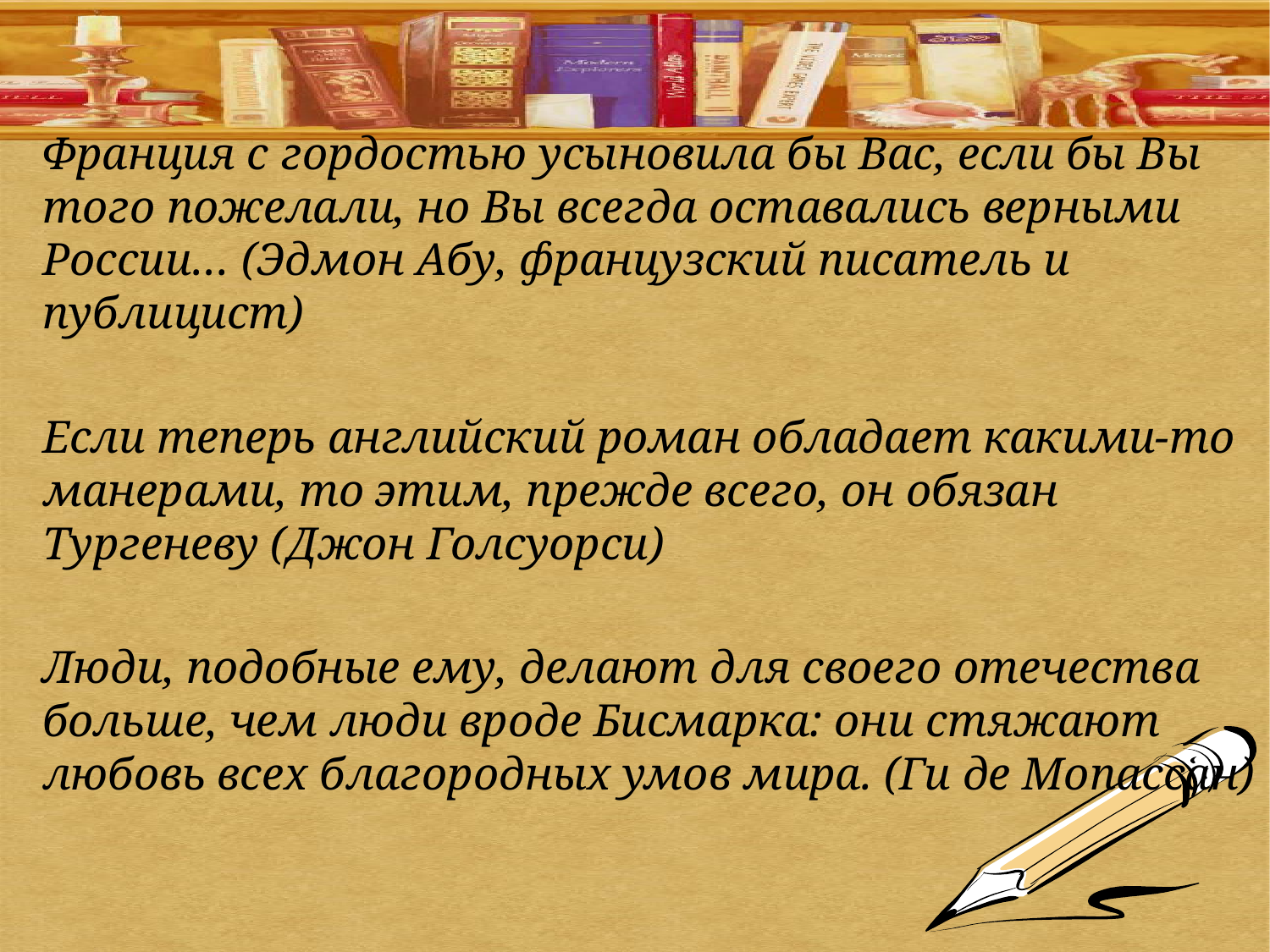

Франция с гордостью усыновила бы Вас, если бы Вы того пожелали, но Вы всегда оставались верными России… (Эдмон Абу, французский писатель и публицист)

Если теперь английский роман обладает какими-то манерами, то этим, прежде всего, он обязан Тургеневу (Джон Голсуорси)

Люди, подобные ему, делают для своего отечества больше, чем люди вроде Бисмарка: они стяжают любовь всех благородных умов мира. (Ги де Мопассан)